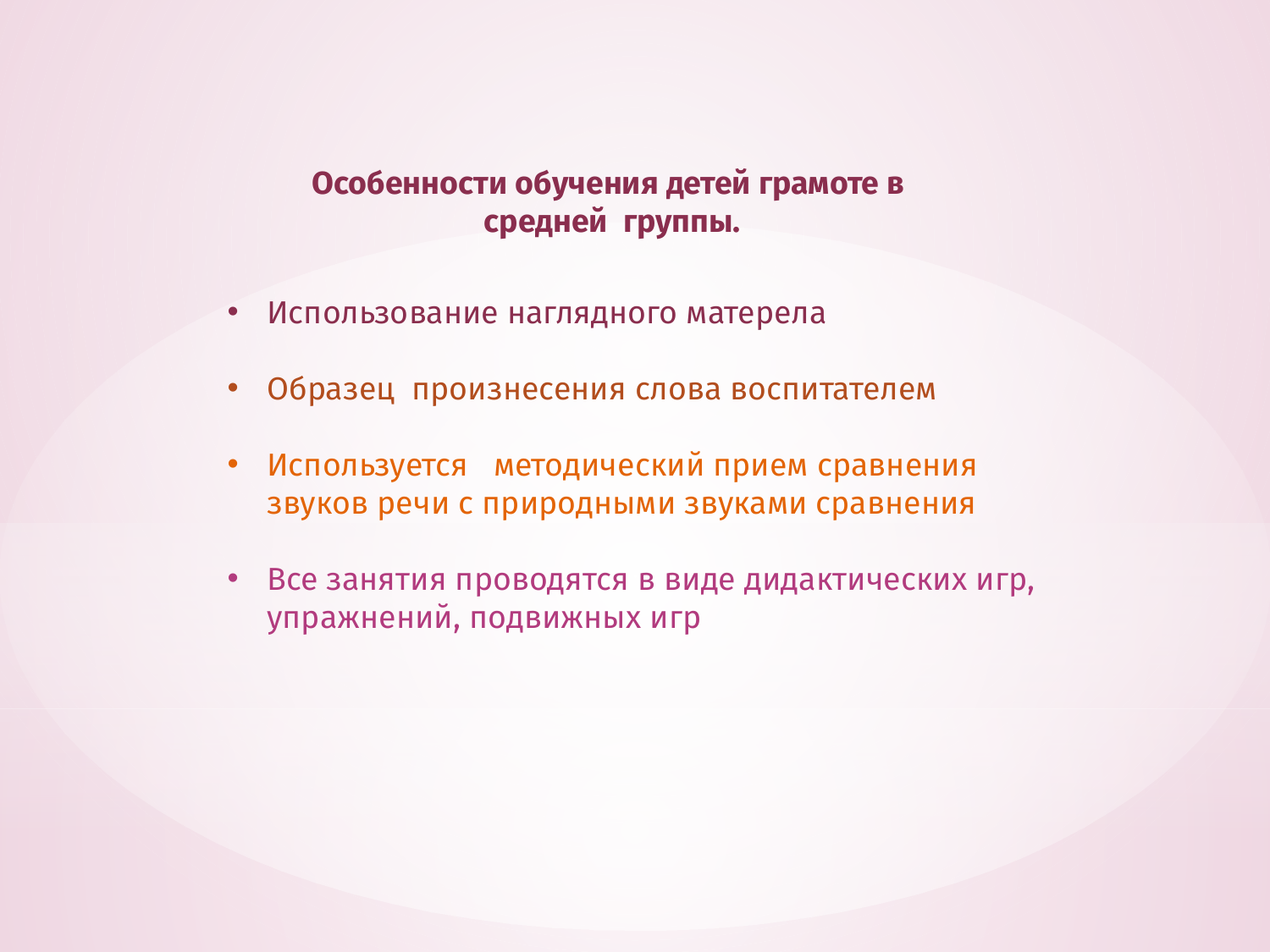

Особенности обучения детей грамоте в  средней  группы.
Использование наглядного матерела

Образец  произнесения слова воспитателем

Используется   методический прием сравнения звуков речи с природными звуками сравнения

Все занятия проводятся в виде дидактических игр, упражнений, подвижных игр